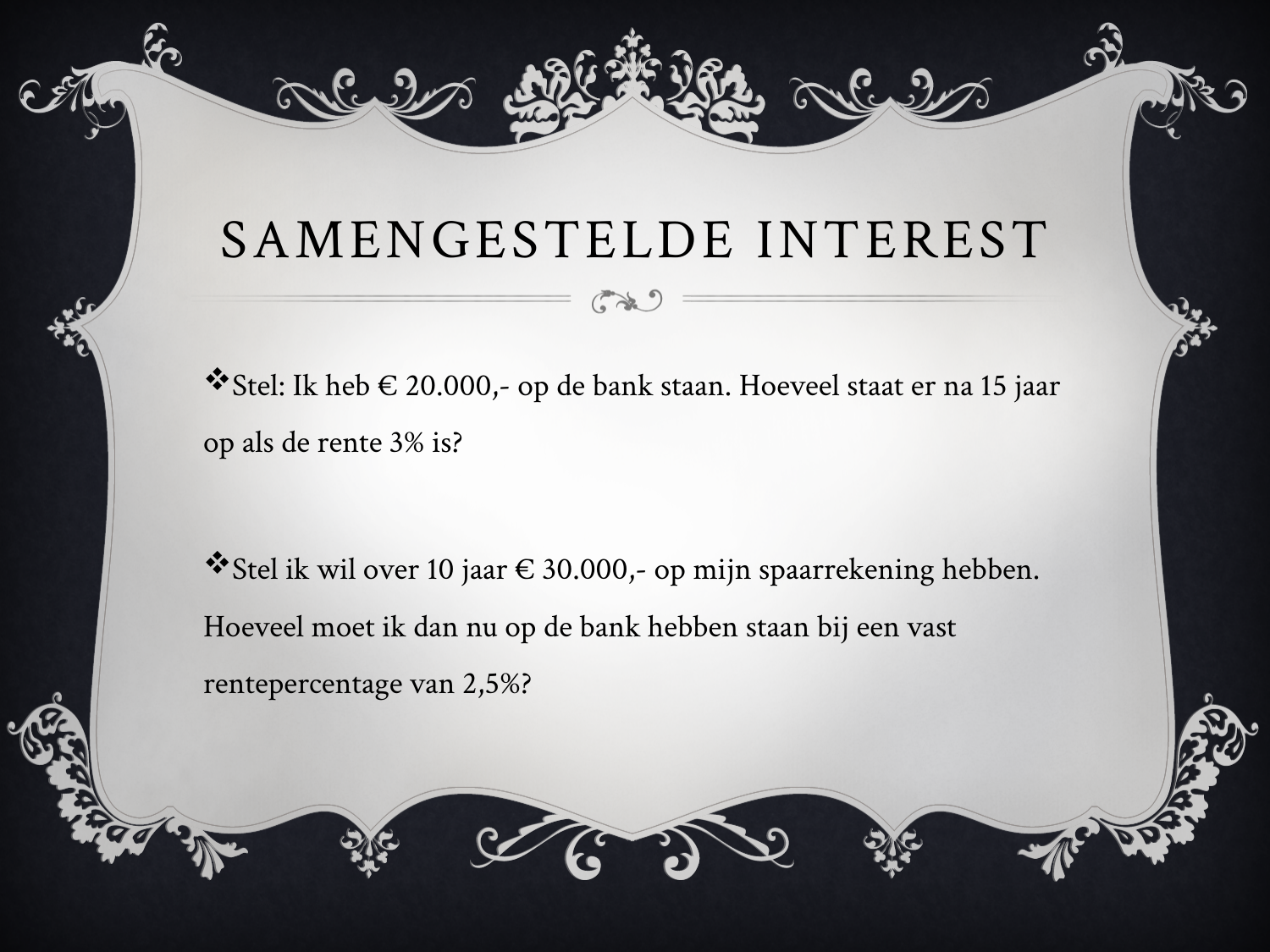

# Samengestelde interest
Stel: Ik heb € 20.000,- op de bank staan. Hoeveel staat er na 15 jaar op als de rente 3% is?

Stel ik wil over 10 jaar € 30.000,- op mijn spaarrekening hebben. Hoeveel moet ik dan nu op de bank hebben staan bij een vast rentepercentage van 2,5%?